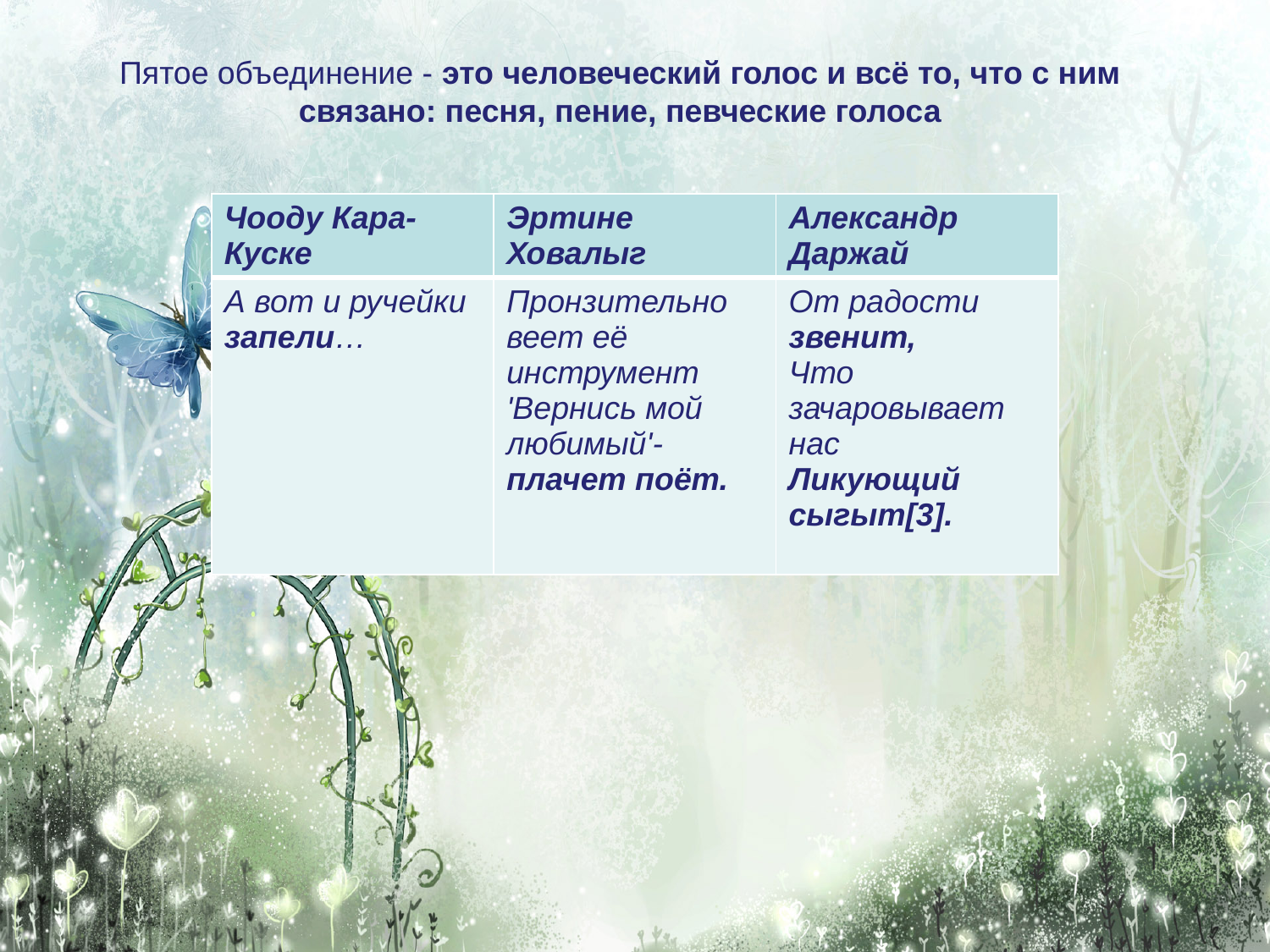

Пятое объединение - это человеческий голос и всё то, что с ним связано: песня, пение, певческие голоса
| Чооду Кара-Куске | Эртине Ховалыг | Александр Даржай |
| --- | --- | --- |
| А вот и ручейки запели… | Пронзительно веет её инструмент 'Вернись мой любимый'-плачет поёт. | От радости звенит, Что зачаровывает нас Ликующий сыгыт[3]. |